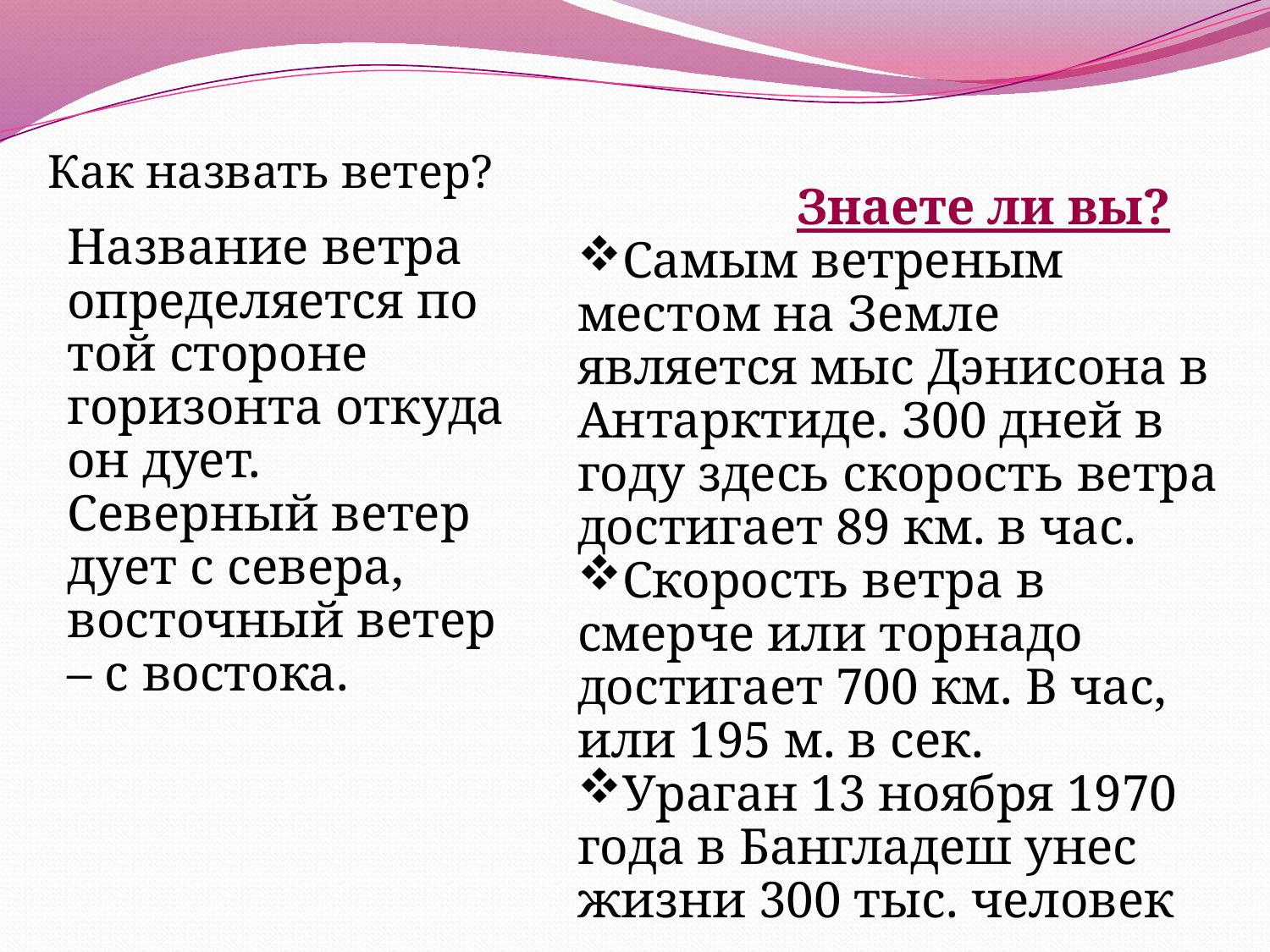

Как назвать ветер?
                 Знаете ли вы?
Самым ветреным местом на Земле является мыс Дэнисона в Антарктиде. З00 дней в году здесь скорость ветра достигает 89 км. в час.
Скорость ветра в смерче или торнадо достигает 700 км. В час, или 195 м. в сек.
Ураган 13 ноября 1970 года в Бангладеш унес жизни 300 тыс. человек
Название ветра определяется по той стороне горизонта откуда он дует.
Северный ветер дует с севера, восточный ветер – с востока.